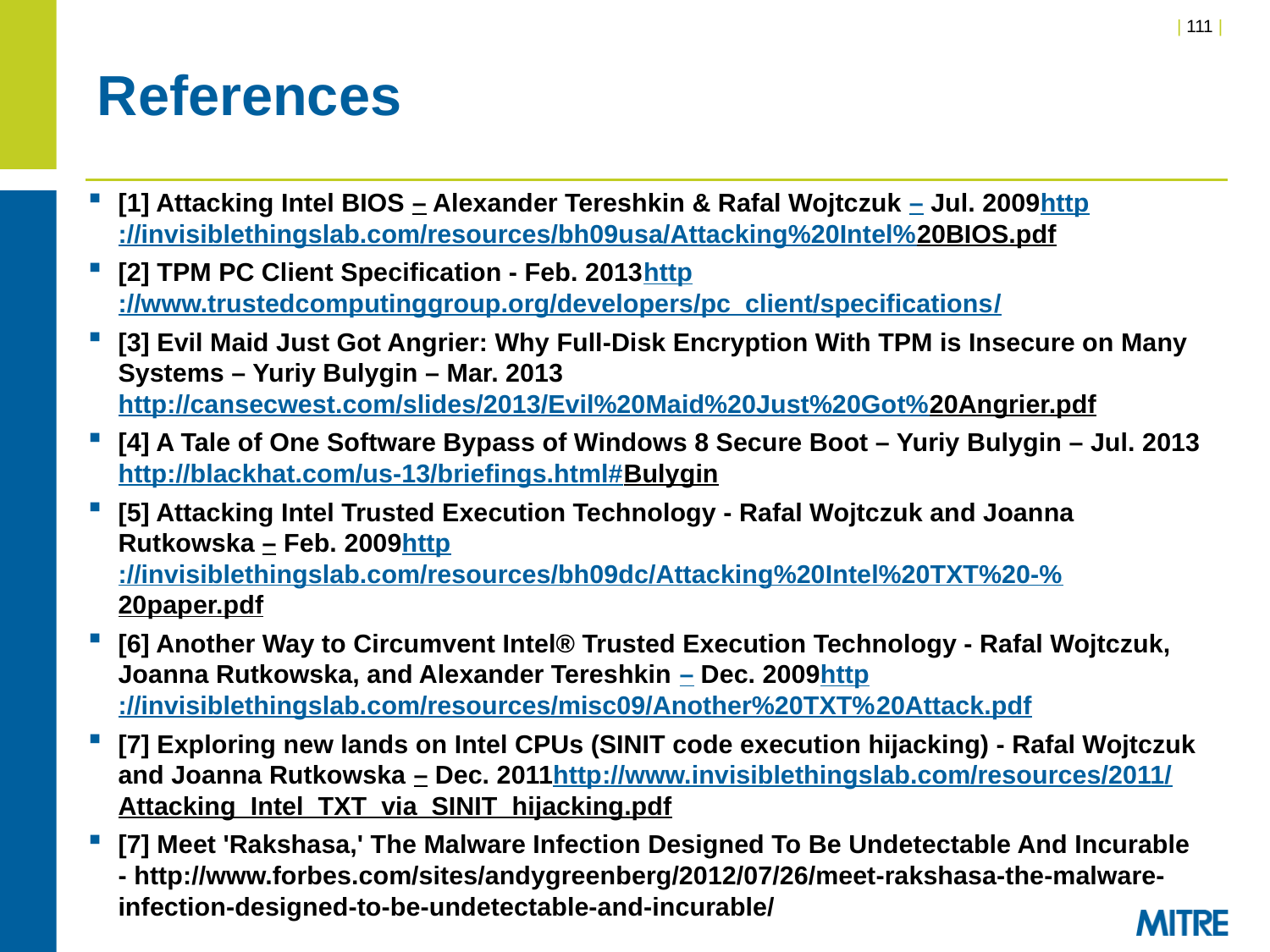

# References
[1] Attacking Intel BIOS – Alexander Tereshkin & Rafal Wojtczuk – Jul. 2009http://invisiblethingslab.com/resources/bh09usa/Attacking%20Intel%20BIOS.pdf
[2] TPM PC Client Specification - Feb. 2013http://www.trustedcomputinggroup.org/developers/pc_client/specifications/
[3] Evil Maid Just Got Angrier: Why Full-Disk Encryption With TPM is Insecure on Many Systems – Yuriy Bulygin – Mar. 2013 http://cansecwest.com/slides/2013/Evil%20Maid%20Just%20Got%20Angrier.pdf
[4] A Tale of One Software Bypass of Windows 8 Secure Boot – Yuriy Bulygin – Jul. 2013 http://blackhat.com/us-13/briefings.html#Bulygin
[5] Attacking Intel Trusted Execution Technology - Rafal Wojtczuk and Joanna Rutkowska – Feb. 2009http://invisiblethingslab.com/resources/bh09dc/Attacking%20Intel%20TXT%20-%20paper.pdf
[6] Another Way to Circumvent Intel® Trusted Execution Technology - Rafal Wojtczuk, Joanna Rutkowska, and Alexander Tereshkin – Dec. 2009http://invisiblethingslab.com/resources/misc09/Another%20TXT%20Attack.pdf
[7] Exploring new lands on Intel CPUs (SINIT code execution hijacking) - Rafal Wojtczuk and Joanna Rutkowska – Dec. 2011http://www.invisiblethingslab.com/resources/2011/Attacking_Intel_TXT_via_SINIT_hijacking.pdf
[7] Meet 'Rakshasa,' The Malware Infection Designed To Be Undetectable And Incurable - http://www.forbes.com/sites/andygreenberg/2012/07/26/meet-rakshasa-the-malware-infection-designed-to-be-undetectable-and-incurable/